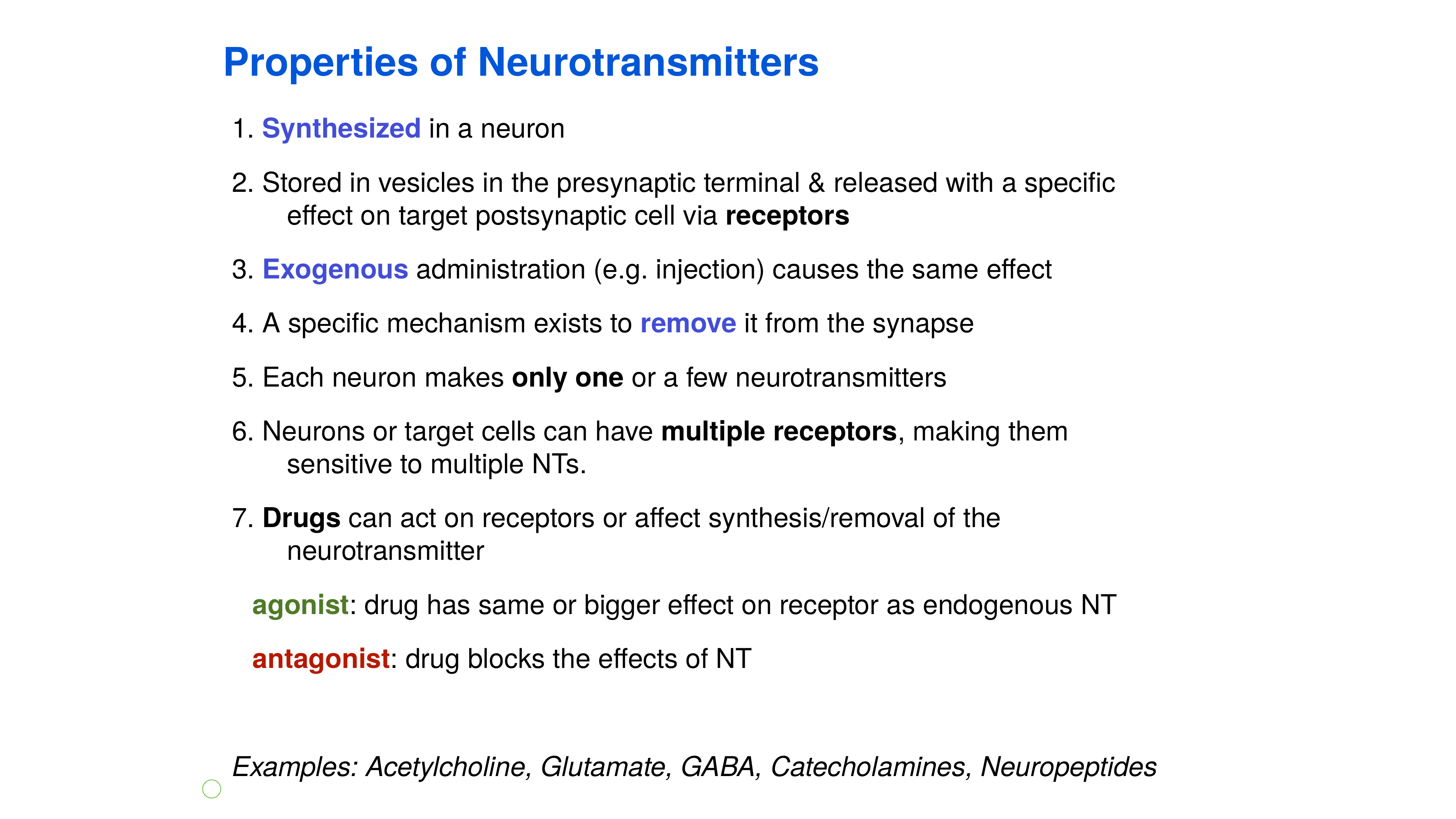

# Properties of Neurotransmitters
1. Synthesized in a neuron
2. Stored in vesicles in the presynaptic terminal & released with a specific effect on target postsynaptic cell via receptors
3. Exogenous administration (e.g. injection) causes the same effect
4. A specific mechanism exists to remove it from the synapse
5. Each neuron makes only one or a few neurotransmitters
6. Neurons or target cells can have multiple receptors, making them sensitive to multiple NTs.
7. Drugs can act on receptors or affect synthesis/removal of the neurotransmitter
agonist: drug has same or bigger effect on receptor as endogenous NT
antagonist: drug blocks the effects of NT

Examples: Acetylcholine, Glutamate, GABA, Catecholamines, Neuropeptides